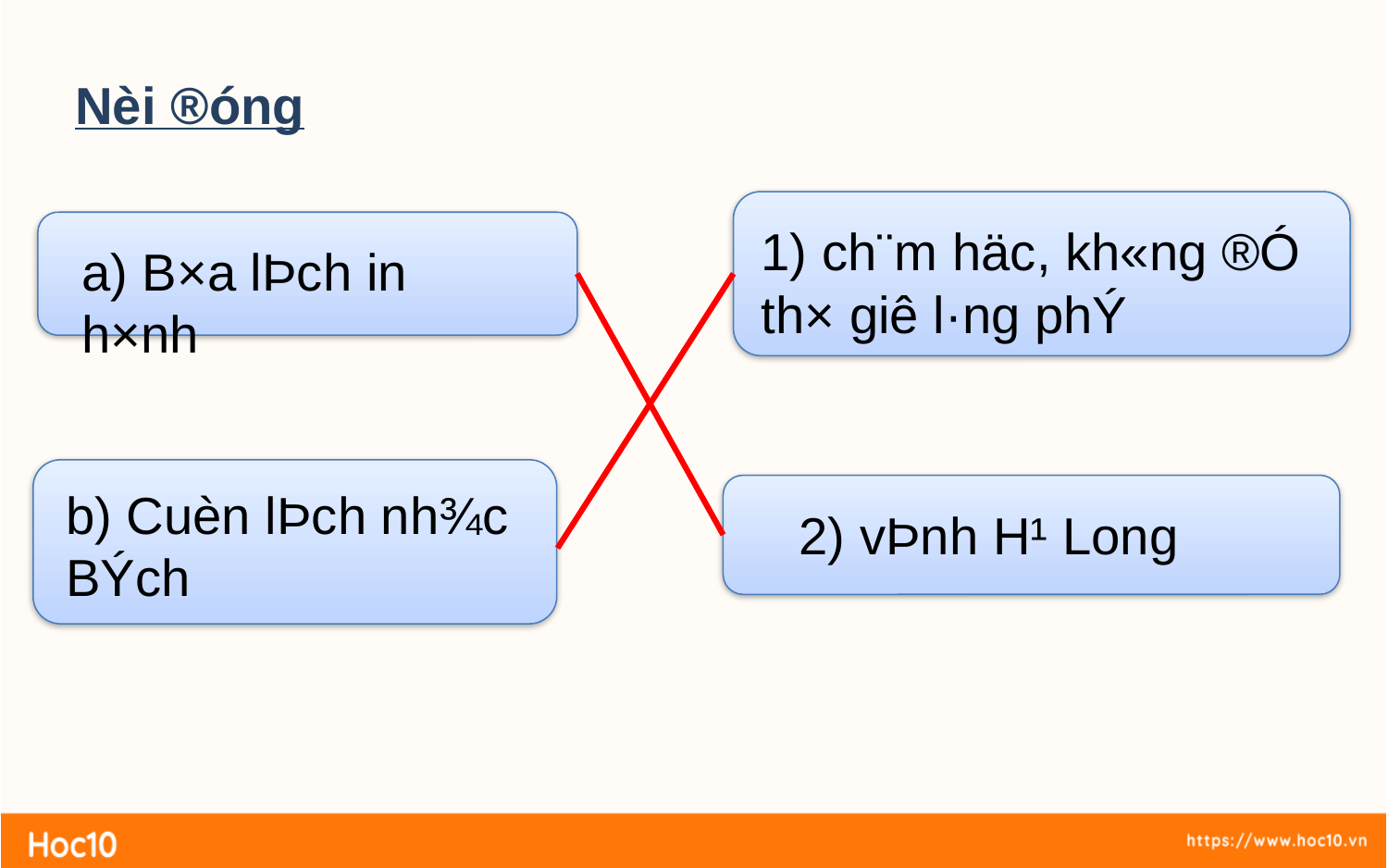

Nèi ®óng

1) ch¨m häc, kh«ng ®Ó th× giê l·ng phÝ

a) B×a lÞch in h×nh

b) Cuèn lÞch nh¾c BÝch

2) vÞnh H¹ Long